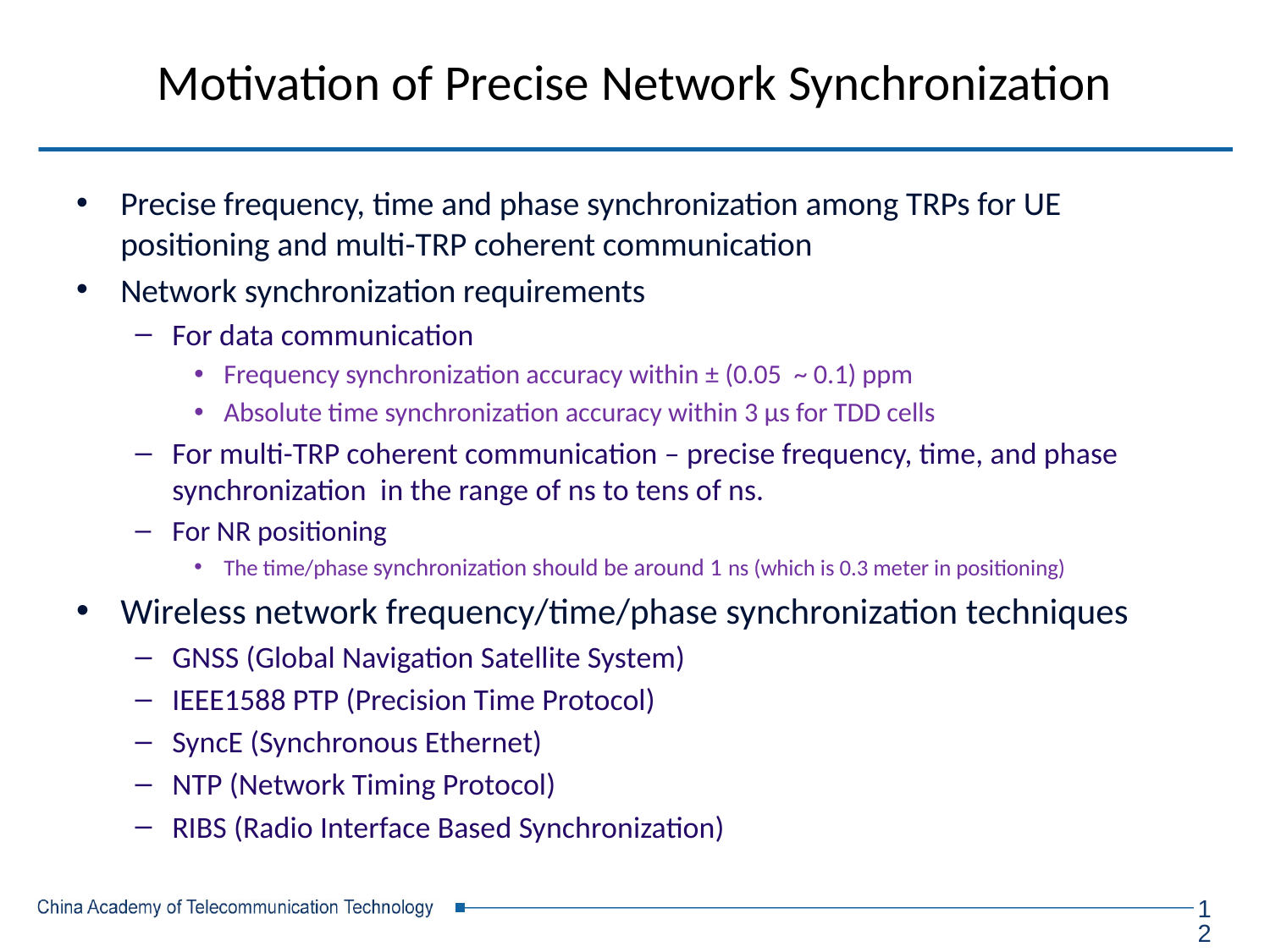

# Motivation of Precise Network Synchronization
Precise frequency, time and phase synchronization among TRPs for UE positioning and multi-TRP coherent communication
Network synchronization requirements
For data communication
Frequency synchronization accuracy within ± (0.05  ~ 0.1) ppm
Absolute time synchronization accuracy within 3 µs for TDD cells
For multi-TRP coherent communication – precise frequency, time, and phase synchronization  in the range of ns to tens of ns.
For NR positioning
The time/phase synchronization should be around 1 ns (which is 0.3 meter in positioning)
Wireless network frequency/time/phase synchronization techniques
GNSS (Global Navigation Satellite System)
IEEE1588 PTP (Precision Time Protocol)
SyncE (Synchronous Ethernet)
NTP (Network Timing Protocol)
RIBS (Radio Interface Based Synchronization)
12